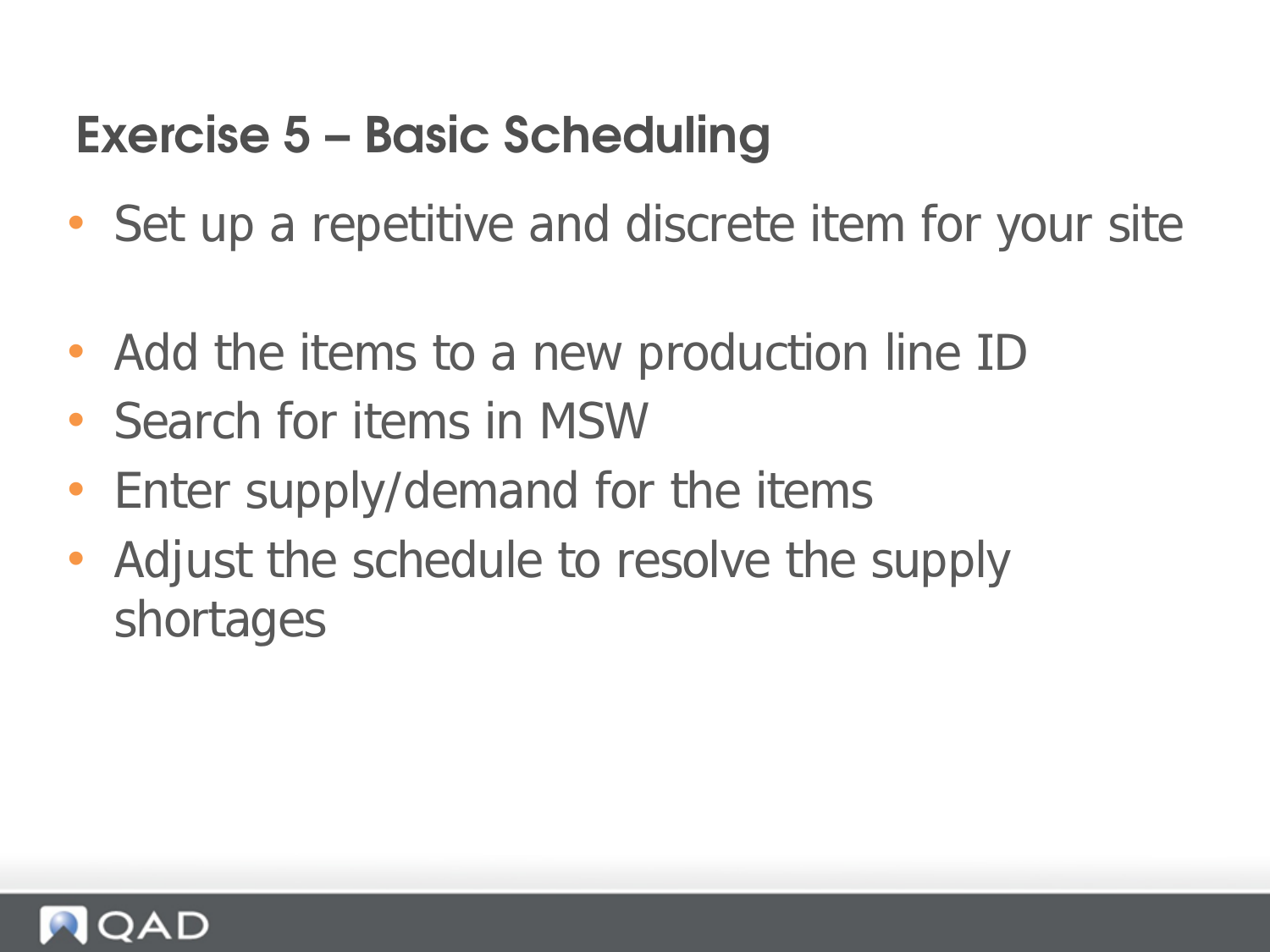

Exercise 5 – Basic Scheduling
Set up a repetitive and discrete item for your site
Add the items to a new production line ID
Search for items in MSW
Enter supply/demand for the items
Adjust the schedule to resolve the supply shortages